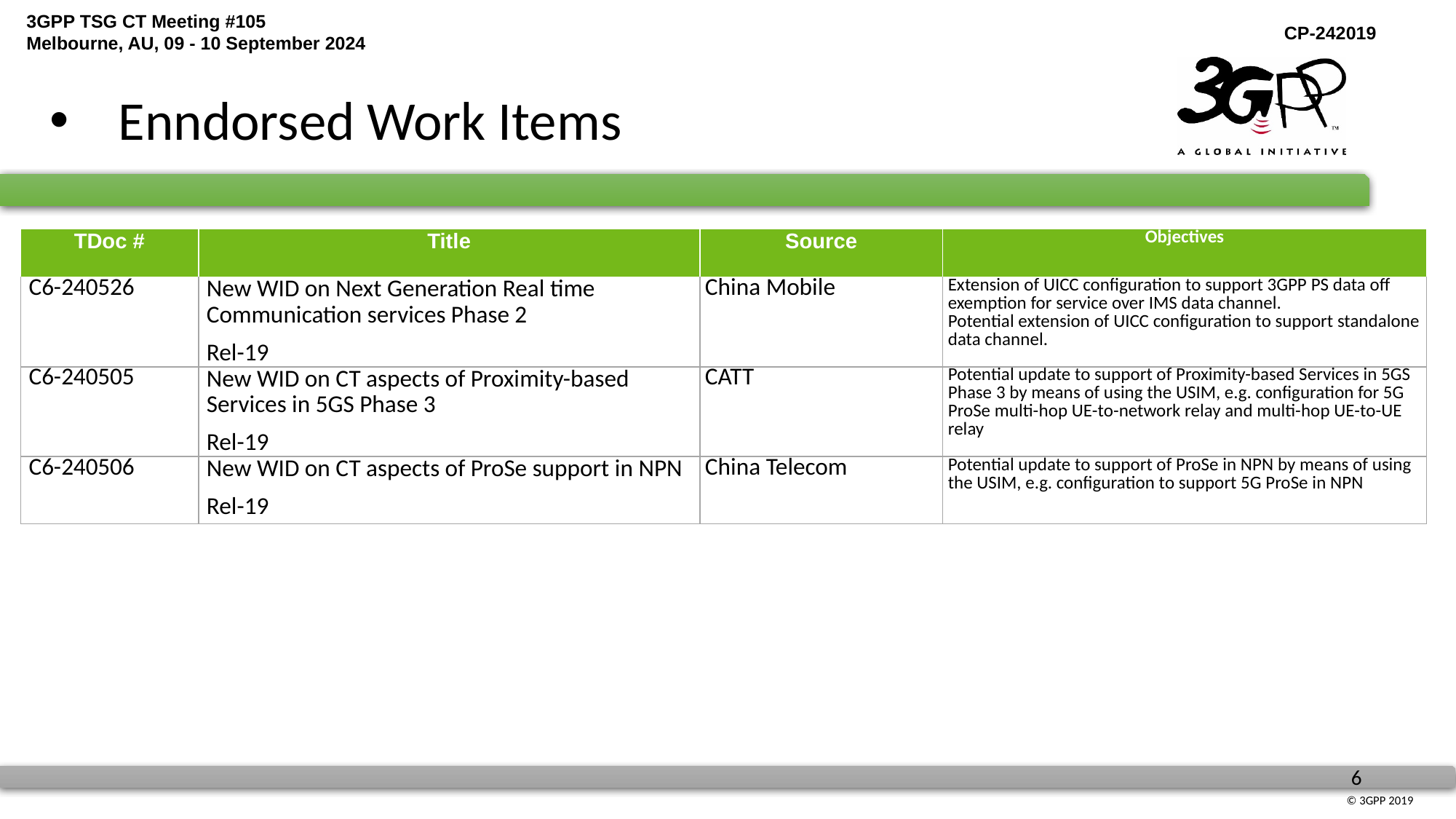

# Enndorsed Work Items
| TDoc # | Title | Source | Objectives |
| --- | --- | --- | --- |
| C6-240526 | New WID on Next Generation Real time Communication services Phase 2 Rel-19 | China Mobile | Extension of UICC configuration to support 3GPP PS data off exemption for service over IMS data channel. Potential extension of UICC configuration to support standalone data channel. |
| C6-240505 | New WID on CT aspects of Proximity-based Services in 5GS Phase 3 Rel-19 | CATT | Potential update to support of Proximity-based Services in 5GS Phase 3 by means of using the USIM, e.g. configuration for 5G ProSe multi-hop UE-to-network relay and multi-hop UE-to-UE relay |
| C6-240506 | New WID on CT aspects of ProSe support in NPN Rel-19 | China Telecom | Potential update to support of ProSe in NPN by means of using the USIM, e.g. configuration to support 5G ProSe in NPN |